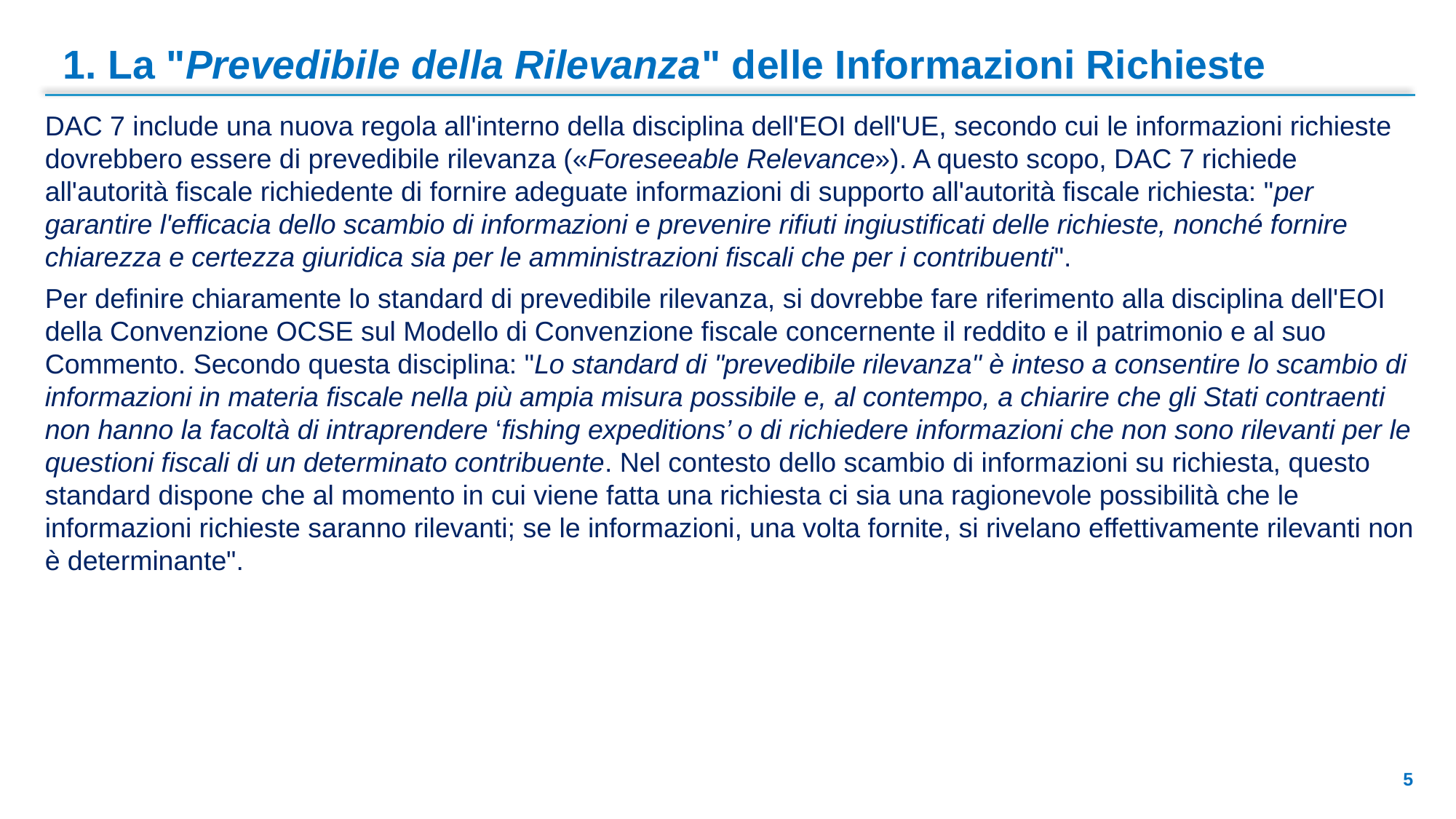

1. La "Prevedibile della Rilevanza" delle Informazioni Richieste
DAC 7 include una nuova regola all'interno della disciplina dell'EOI dell'UE, secondo cui le informazioni richieste dovrebbero essere di prevedibile rilevanza («Foreseeable Relevance»). A questo scopo, DAC 7 richiede all'autorità fiscale richiedente di fornire adeguate informazioni di supporto all'autorità fiscale richiesta: "per garantire l'efficacia dello scambio di informazioni e prevenire rifiuti ingiustificati delle richieste, nonché fornire chiarezza e certezza giuridica sia per le amministrazioni fiscali che per i contribuenti".
Per definire chiaramente lo standard di prevedibile rilevanza, si dovrebbe fare riferimento alla disciplina dell'EOI della Convenzione OCSE sul Modello di Convenzione fiscale concernente il reddito e il patrimonio e al suo Commento. Secondo questa disciplina: "Lo standard di "prevedibile rilevanza" è inteso a consentire lo scambio di informazioni in materia fiscale nella più ampia misura possibile e, al contempo, a chiarire che gli Stati contraenti non hanno la facoltà di intraprendere ‘fishing expeditions’ o di richiedere informazioni che non sono rilevanti per le questioni fiscali di un determinato contribuente. Nel contesto dello scambio di informazioni su richiesta, questo standard dispone che al momento in cui viene fatta una richiesta ci sia una ragionevole possibilità che le informazioni richieste saranno rilevanti; se le informazioni, una volta fornite, si rivelano effettivamente rilevanti non è determinante".

5